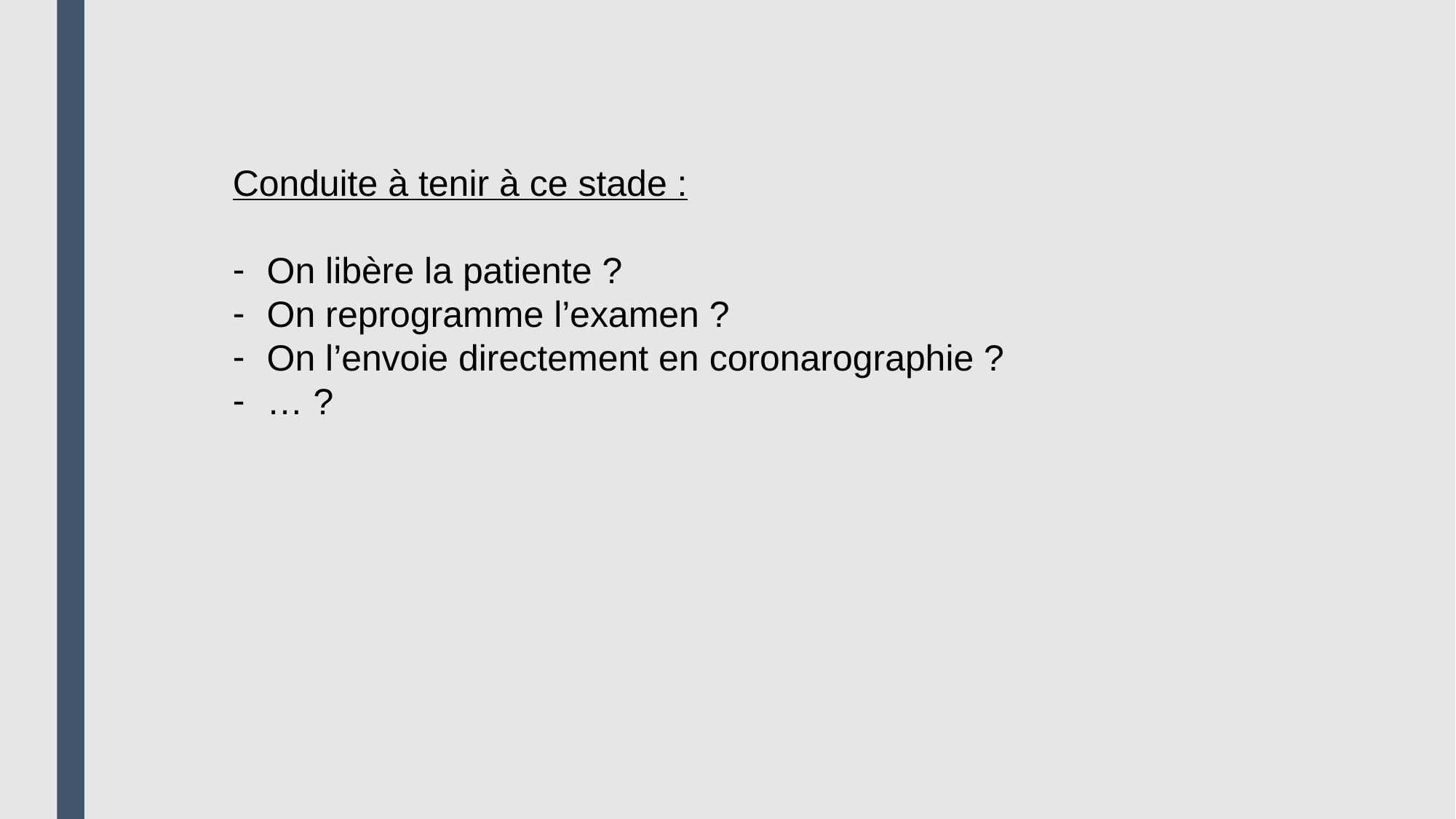

Conduite à tenir à ce stade :

On libère la patiente ?
On reprogramme l’examen ?
On l’envoie directement en coronarographie ?
… ?